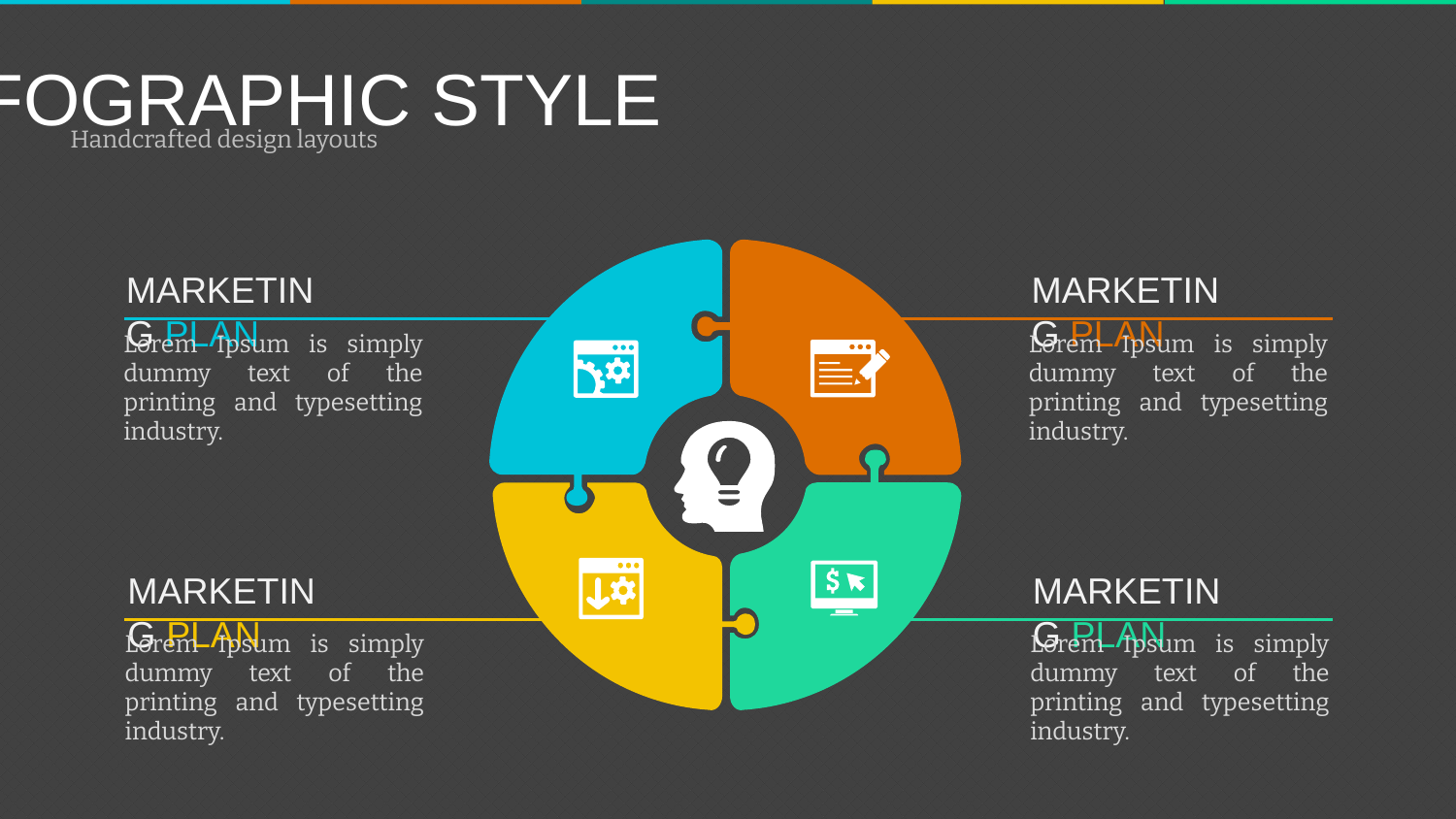

INFOGRAPHIC STYLE
Handcrafted design layouts

MARKETING PLAN
MARKETING PLAN
Lorem Ipsum is simply dummy text of the printing and typesetting industry.
Lorem Ipsum is simply dummy text of the printing and typesetting industry.

MARKETING PLAN
MARKETING PLAN
Lorem Ipsum is simply dummy text of the printing and typesetting industry.
Lorem Ipsum is simply dummy text of the printing and typesetting industry.